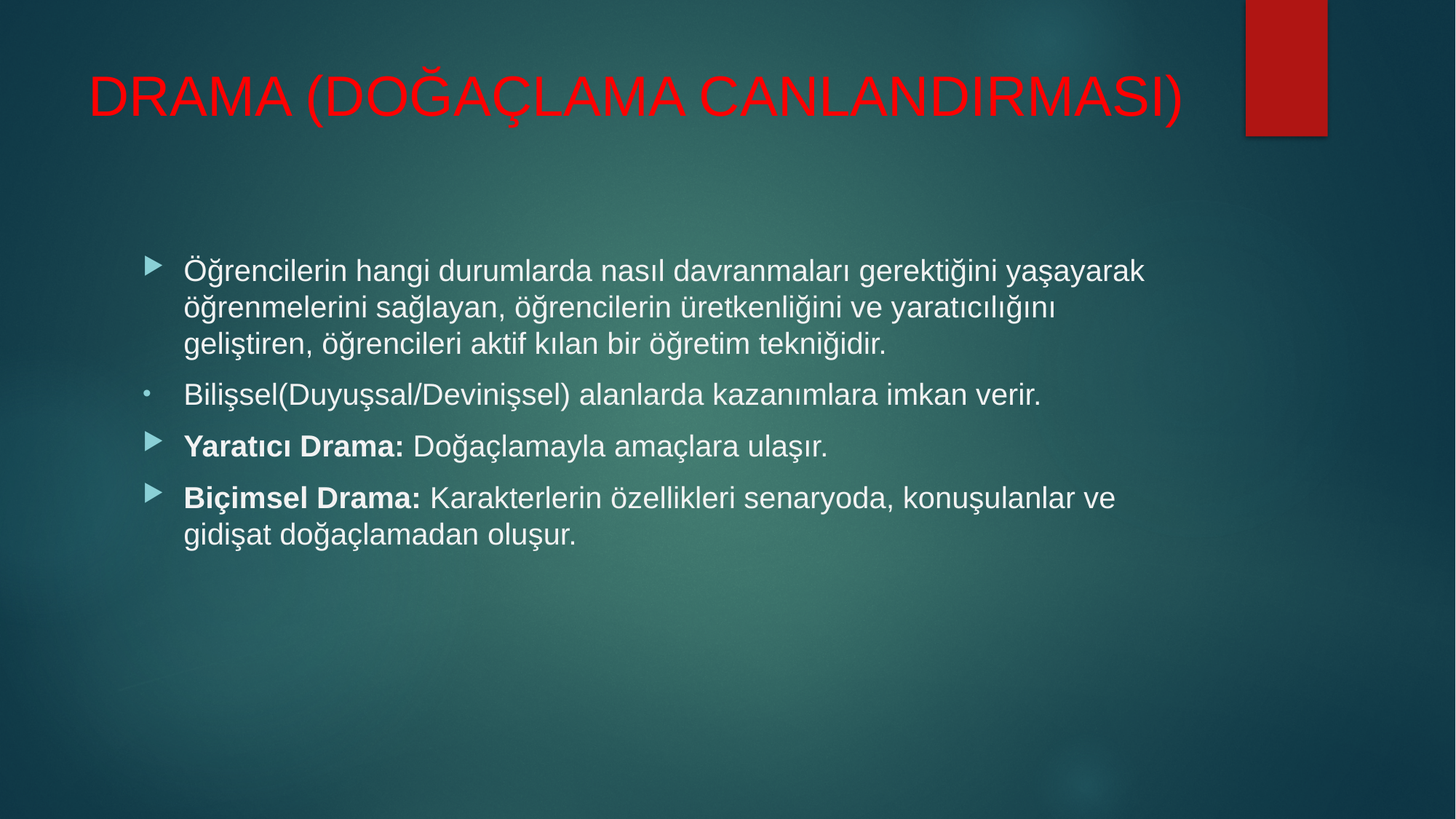

# DRAMA (DOĞAÇLAMA CANLANDIRMASI)
Öğrencilerin hangi durumlarda nasıl davranmaları gerektiğini yaşayarak öğrenmelerini sağlayan, öğrencilerin üretkenliğini ve yaratıcılığını geliştiren, öğrencileri aktif kılan bir öğretim tekniğidir.
Bilişsel(Duyuşsal/Devinişsel) alanlarda kazanımlara imkan verir.
Yaratıcı Drama: Doğaçlamayla amaçlara ulaşır.
Biçimsel Drama: Karakterlerin özellikleri senaryoda, konuşulanlar ve gidişat doğaçlamadan oluşur.